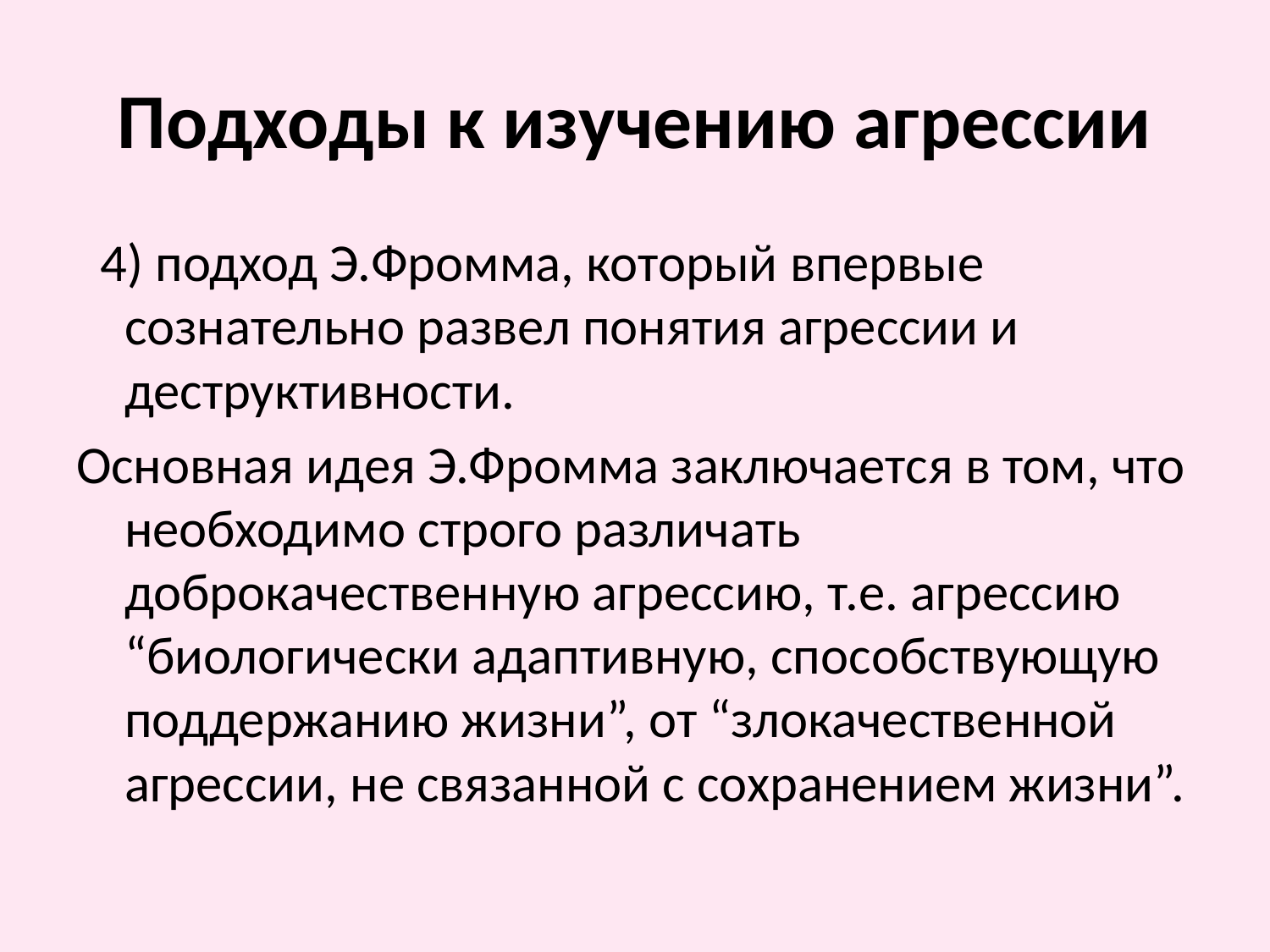

# Подходы к изучению агрессии
  4) подход Э.Фромма, который впервые сознательно развел понятия агрессии и     деструктивности.
Основная идея Э.Фромма заключается в том, что необходимо строго различать доброкачественную агрессию, т.е. агрессию “биологически адаптивную, способствующую поддержанию жизни”, от “злокачественной агрессии, не связанной с сохранением жизни”.